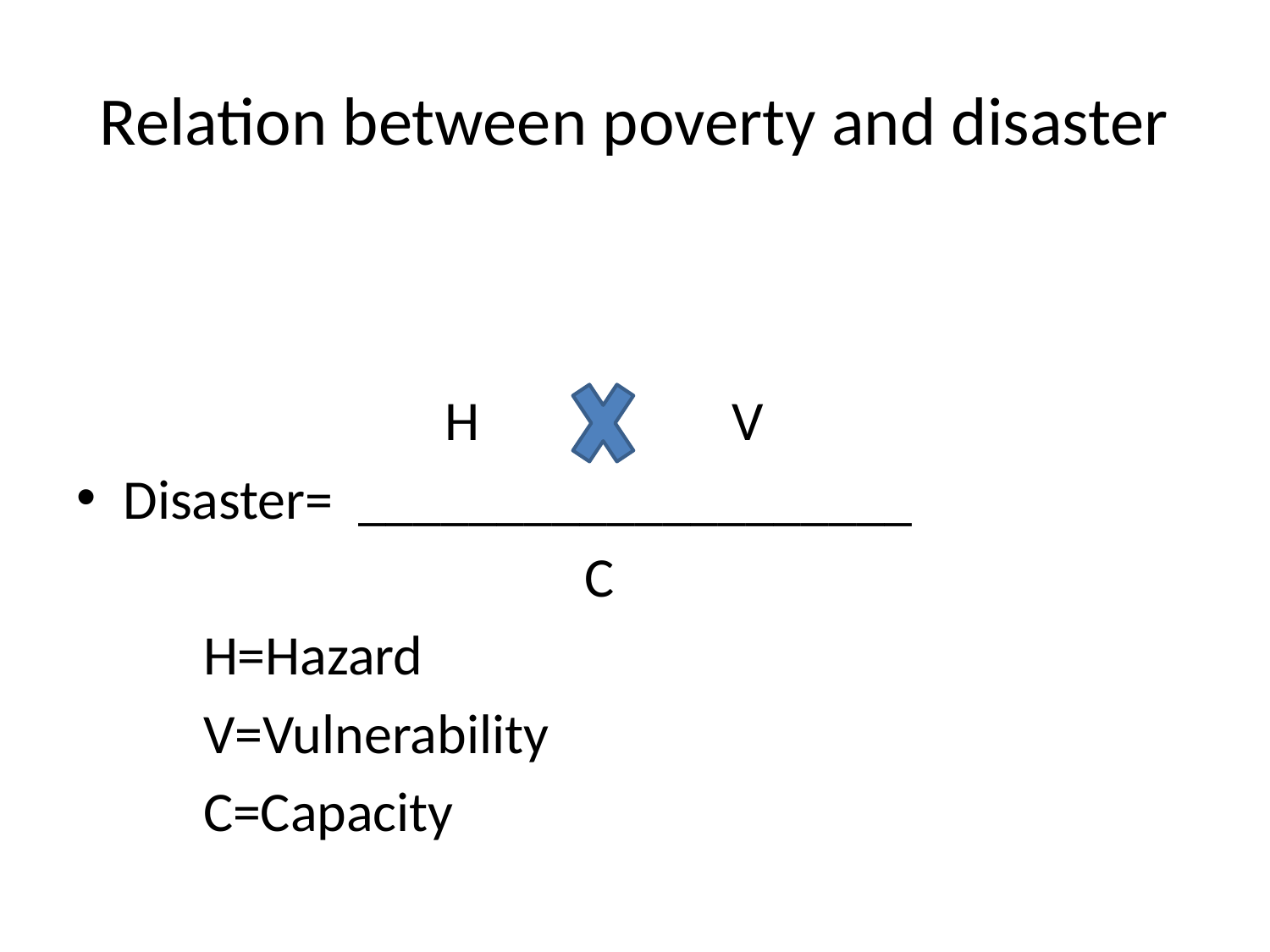

# Relation between poverty and disaster

                             H                    V
Disaster=  ____________________
                                        C
          H=Hazard
          V=Vulnerability
          C=Capacity